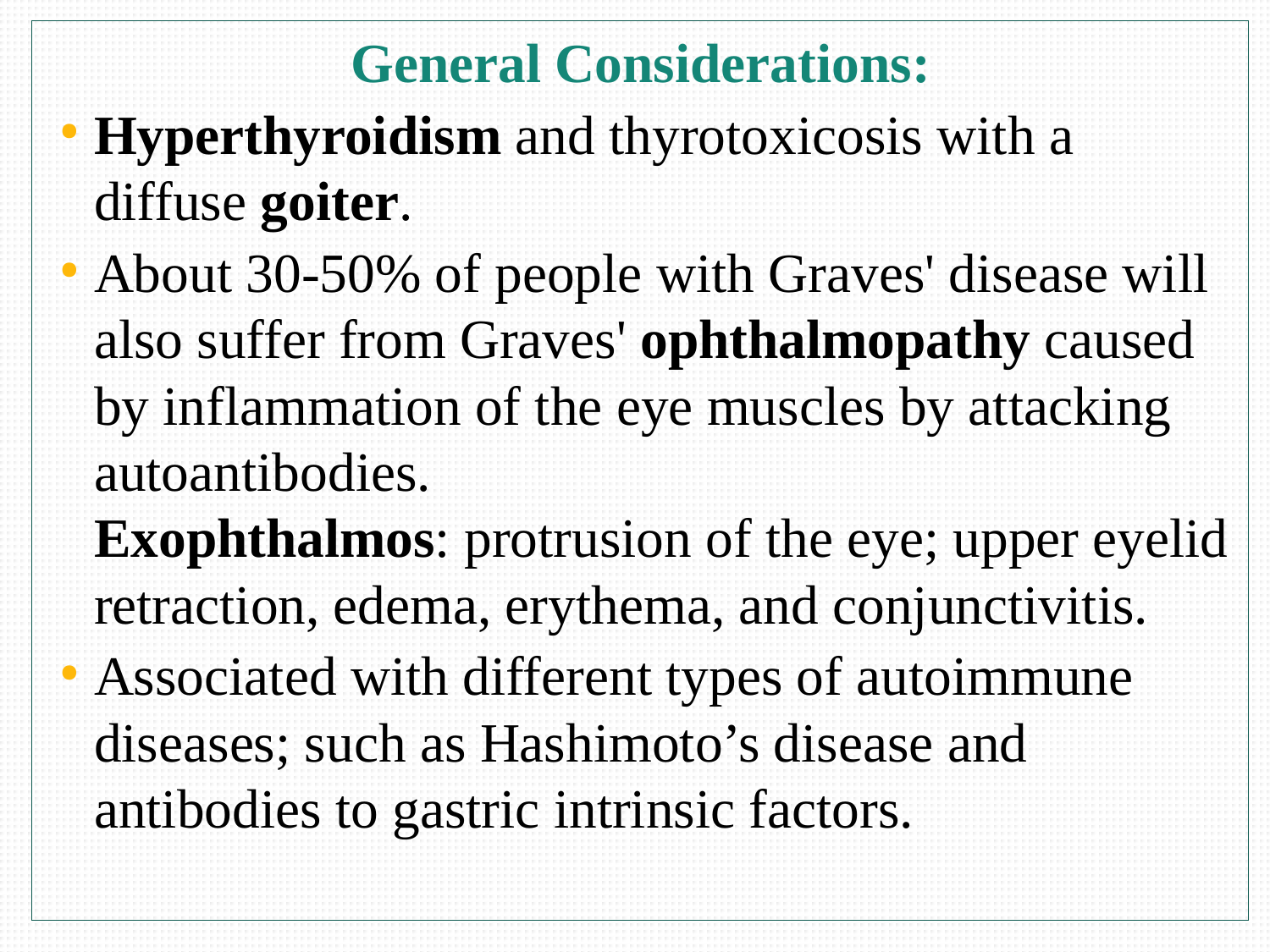

General Considerations:
Hyperthyroidism and thyrotoxicosis with a diffuse goiter.
About 30-50% of people with Graves' disease will also suffer from Graves' ophthalmopathy caused by inflammation of the eye muscles by attacking  autoantibodies.                                          Exophthalmos: protrusion of the eye; upper eyelid retraction, edema, erythema, and conjunctivitis.
Associated with different types of autoimmune diseases; such as Hashimoto’s disease and antibodies to gastric intrinsic factors.
#